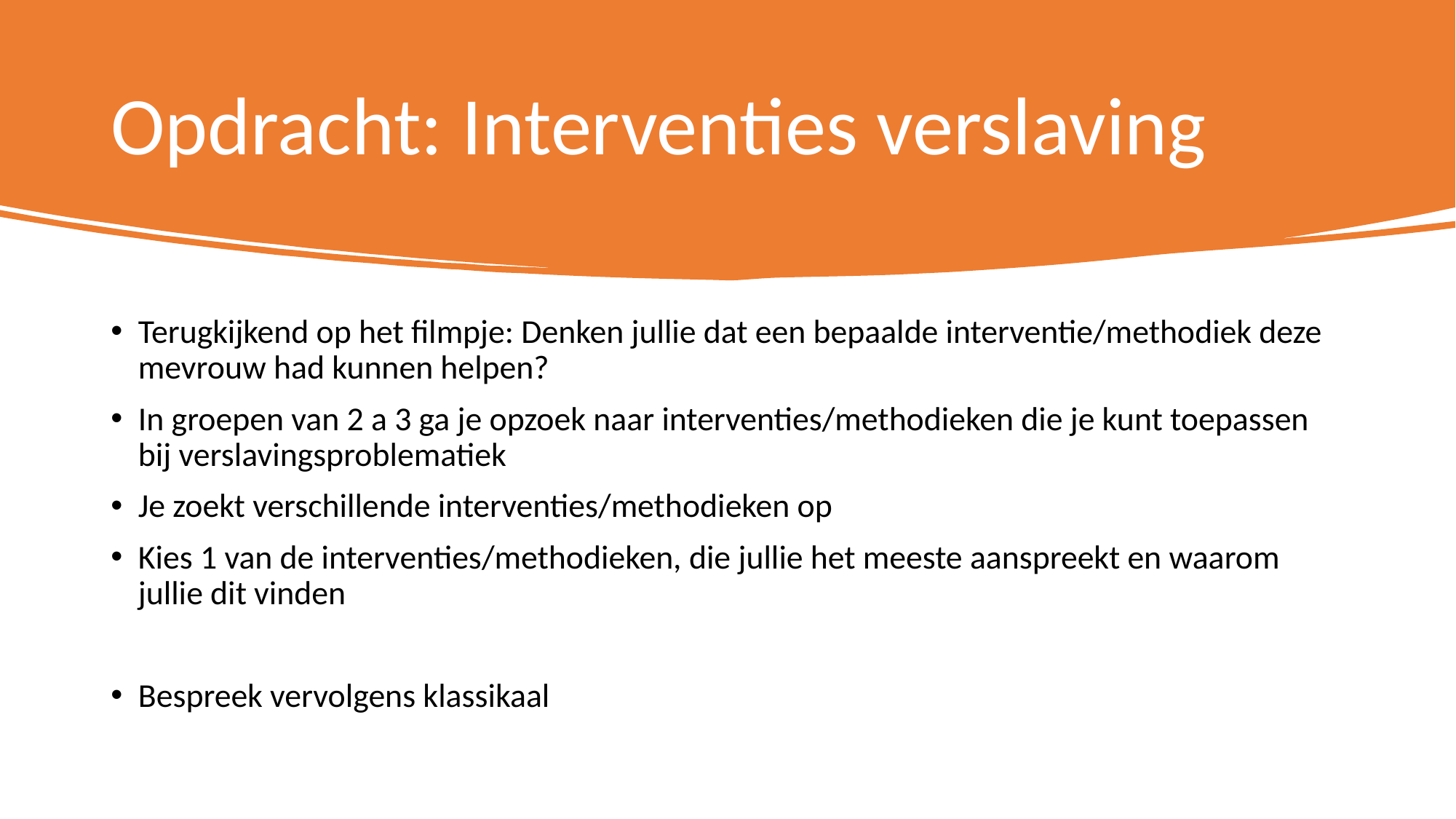

# Opdracht: Interventies verslaving
Terugkijkend op het filmpje: Denken jullie dat een bepaalde interventie/methodiek deze mevrouw had kunnen helpen?
In groepen van 2 a 3 ga je opzoek naar interventies/methodieken die je kunt toepassen bij verslavingsproblematiek
Je zoekt verschillende interventies/methodieken op
Kies 1 van de interventies/methodieken, die jullie het meeste aanspreekt en waarom jullie dit vinden

Bespreek vervolgens klassikaal